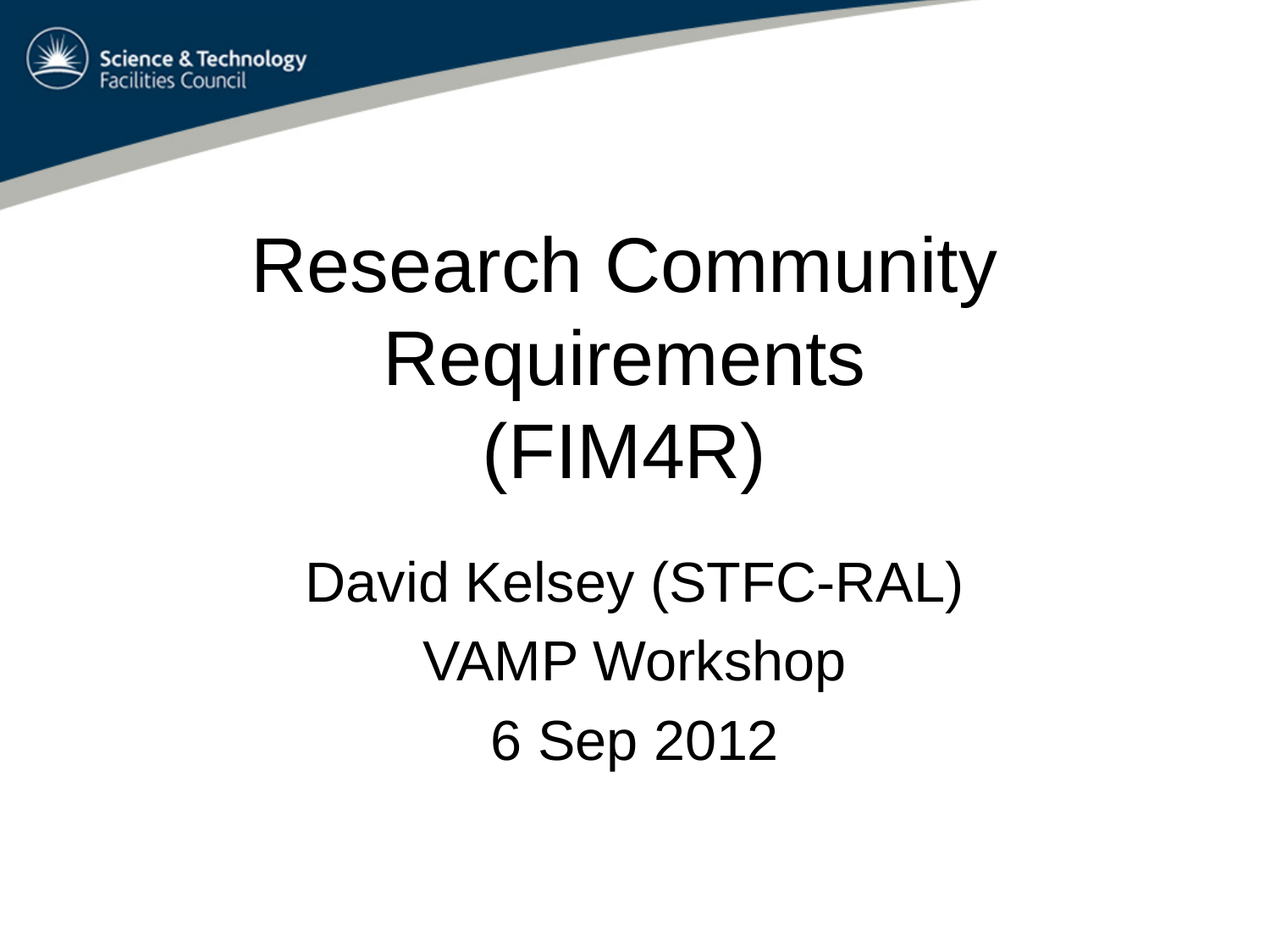

# Research Community Requirements (FIM4R)
David Kelsey (STFC-RAL)
VAMP Workshop
6 Sep 2012